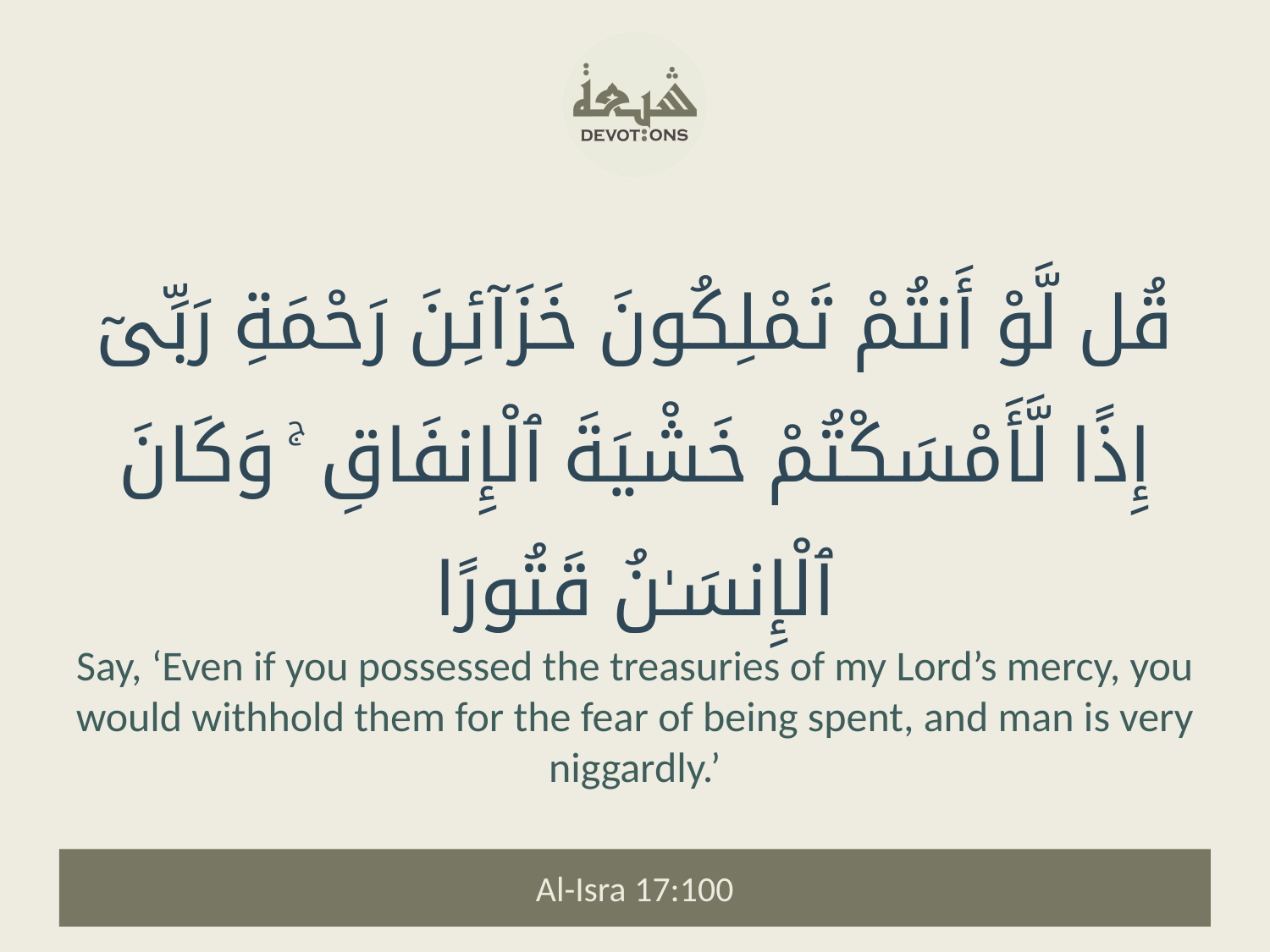

قُل لَّوْ أَنتُمْ تَمْلِكُونَ خَزَآئِنَ رَحْمَةِ رَبِّىٓ إِذًا لَّأَمْسَكْتُمْ خَشْيَةَ ٱلْإِنفَاقِ ۚ وَكَانَ ٱلْإِنسَـٰنُ قَتُورًا
Say, ‘Even if you possessed the treasuries of my Lord’s mercy, you would withhold them for the fear of being spent, and man is very niggardly.’
Al-Isra 17:100